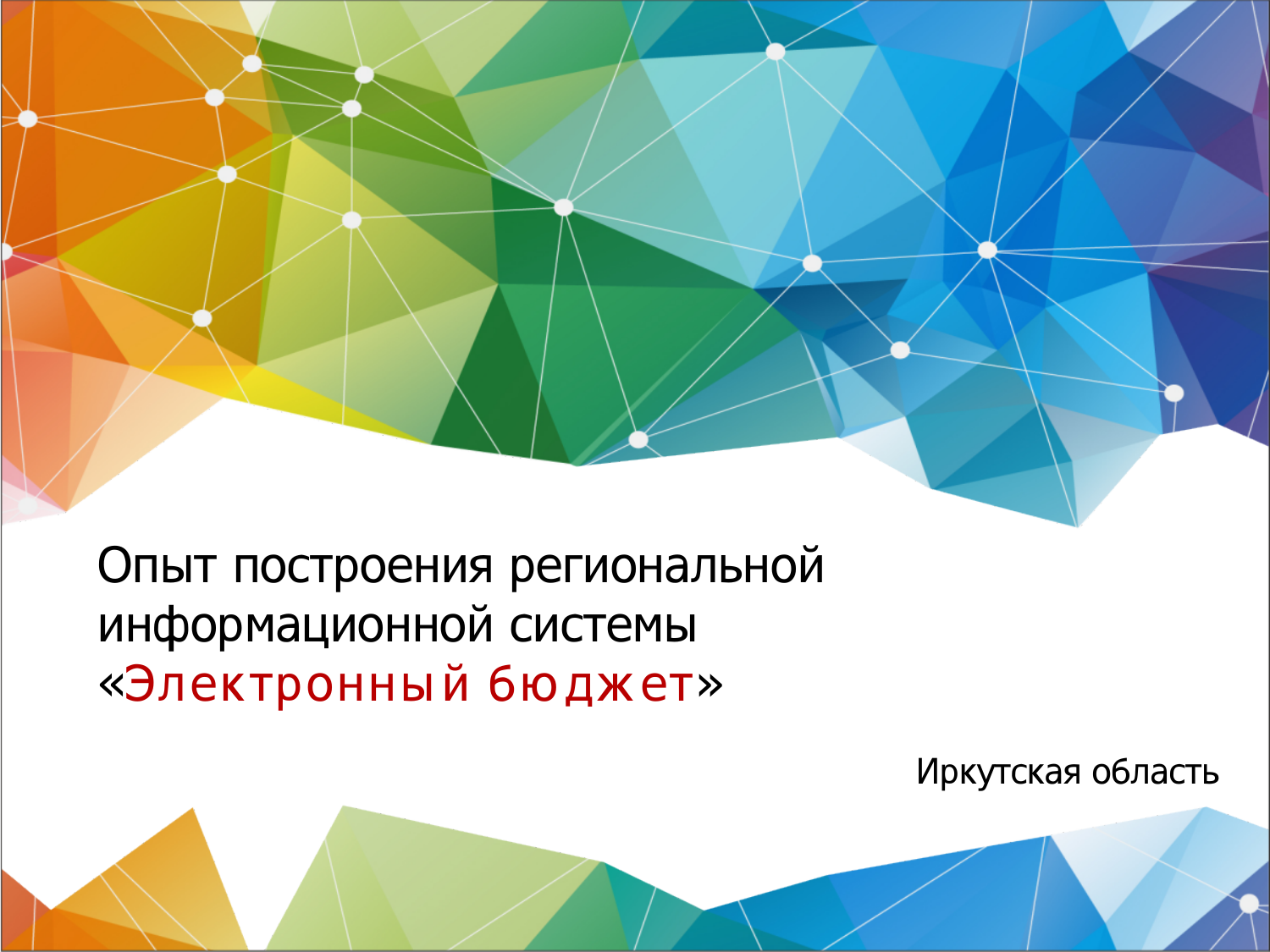

Опыт построения региональной информационной системы
«Электронный бюджет»

Иркутская область